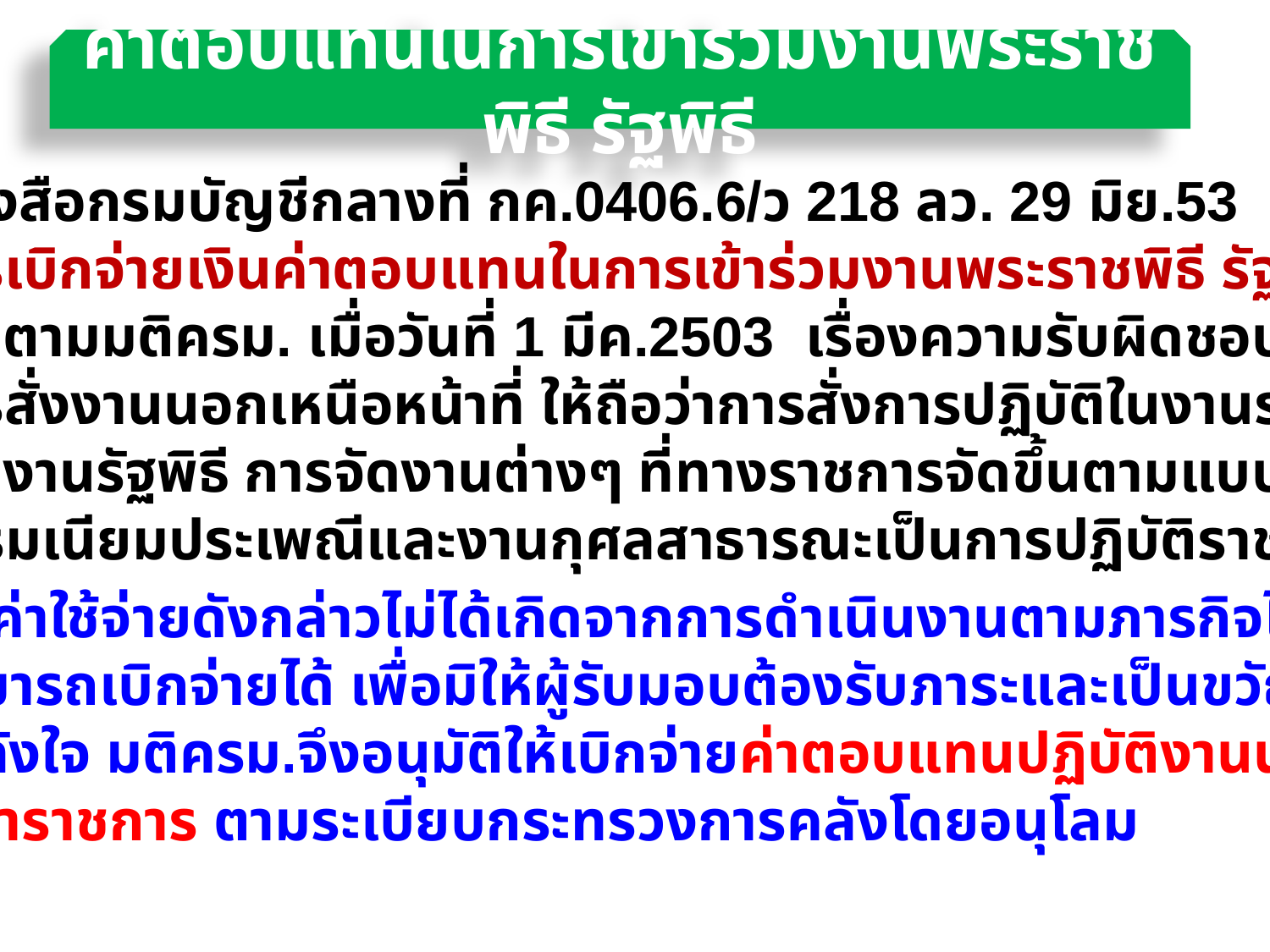

ค่าตอบแทนในการเข้าร่วมงานพระราชพิธี รัฐพิธี
หนังสือกรมบัญชีกลางที่ กค.0406.6/ว 218 ลว. 29 มิย.53   เรื่อง
การเบิกจ่ายเงินค่าตอบแทนในการเข้าร่วมงานพระราชพิธี รัฐพิธี
      ตามมติครม. เมื่อวันที่ 1 มีค.2503  เรื่องความรับผิดชอบใน
การสั่งงานนอกเหนือหน้าที่ ให้ถือว่าการสั่งการปฏิบัติในงานราช
พิธี งานรัฐพิธี การจัดงานต่างๆ ที่ทางราชการจัดขึ้นตามแบบ
ธรรมเนียมประเพณีและงานกุศลสาธารณะเป็นการปฏิบัติราชการ
     ค่าใช้จ่ายดังกล่าวไม่ได้เกิดจากการดำเนินงานตามภารกิจไม่
สามารถเบิกจ่ายได้ เพื่อมิให้ผู้รับมอบต้องรับภาระและเป็นขวัญ
กำลังใจ มติครม.จึงอนุมัติให้เบิกจ่ายค่าตอบแทนปฏิบัติงานนอก
เวลาราชการ ตามระเบียบกระทรวงการคลังโดยอนุโลม